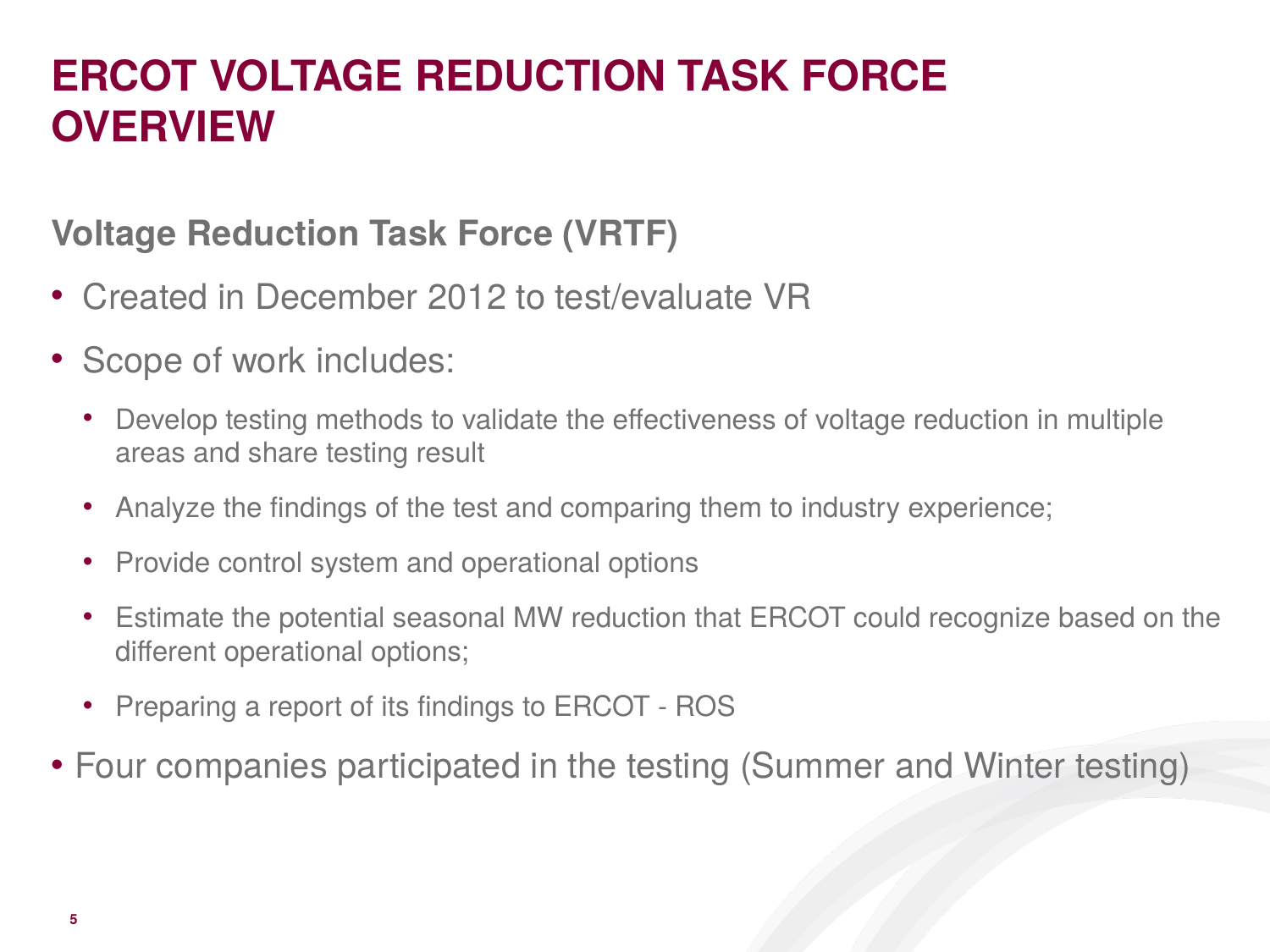

# ERCOT VOLTAGE REDUCTION TASK FORCE OVERVIEW

Voltage Reduction Task Force (VRTF)
Created in December 2012 to test/evaluate VR
Scope of work includes:
Develop testing methods to validate the effectiveness of voltage reduction in multiple areas and share testing result
Analyze the findings of the test and comparing them to industry experience;
Provide control system and operational options
Estimate the potential seasonal MW reduction that ERCOT could recognize based on the different operational options;
Preparing a report of its findings to ERCOT - ROS
Four companies participated in the testing (Summer and Winter testing)

5